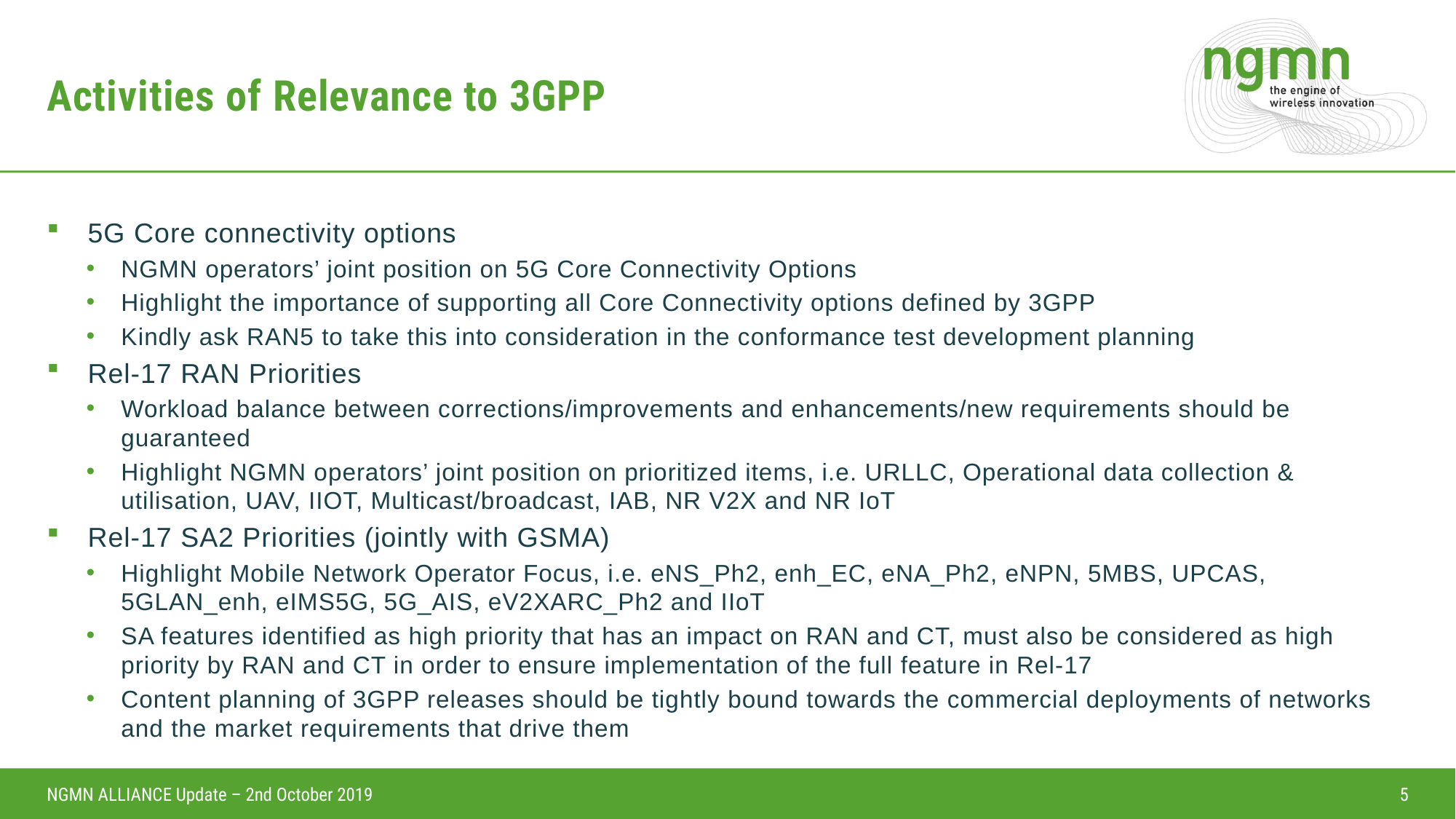

# Activities of Relevance to 3GPP
5G Core connectivity options
NGMN operators’ joint position on 5G Core Connectivity Options
Highlight the importance of supporting all Core Connectivity options defined by 3GPP
Kindly ask RAN5 to take this into consideration in the conformance test development planning
Rel-17 RAN Priorities
Workload balance between corrections/improvements and enhancements/new requirements should be guaranteed
Highlight NGMN operators’ joint position on prioritized items, i.e. URLLC, Operational data collection & utilisation, UAV, IIOT, Multicast/broadcast, IAB, NR V2X and NR IoT
Rel-17 SA2 Priorities (jointly with GSMA)
Highlight Mobile Network Operator Focus, i.e. eNS_Ph2, enh_EC, eNA_Ph2, eNPN, 5MBS, UPCAS, 5GLAN_enh, eIMS5G, 5G_AIS, eV2XARC_Ph2 and IIoT
SA features identified as high priority that has an impact on RAN and CT, must also be considered as high priority by RAN and CT in order to ensure implementation of the full feature in Rel-17
Content planning of 3GPP releases should be tightly bound towards the commercial deployments of networks and the market requirements that drive them

NGMN ALLIANCE Update – 2nd October 2019
5